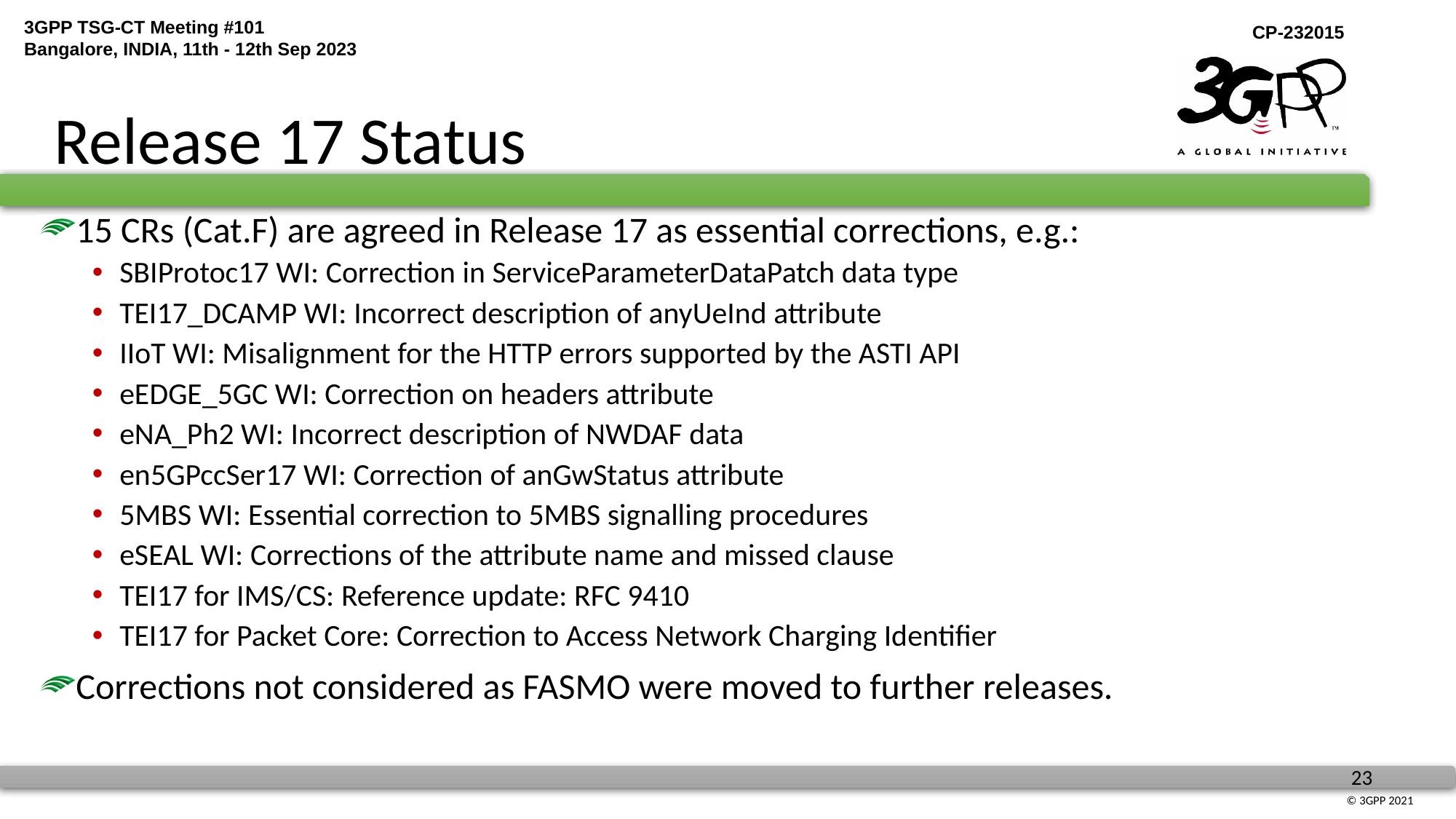

# Release 17 Status
15 CRs (Cat.F) are agreed in Release 17 as essential corrections, e.g.:
SBIProtoc17 WI: Correction in ServiceParameterDataPatch data type
TEI17_DCAMP WI: Incorrect description of anyUeInd attribute
IIoT WI: Misalignment for the HTTP errors supported by the ASTI API
eEDGE_5GC WI: Correction on headers attribute
eNA_Ph2 WI: Incorrect description of NWDAF data
en5GPccSer17 WI: Correction of anGwStatus attribute
5MBS WI: Essential correction to 5MBS signalling procedures
eSEAL WI: Corrections of the attribute name and missed clause
TEI17 for IMS/CS: Reference update: RFC 9410
TEI17 for Packet Core: Correction to Access Network Charging Identifier
Corrections not considered as FASMO were moved to further releases.